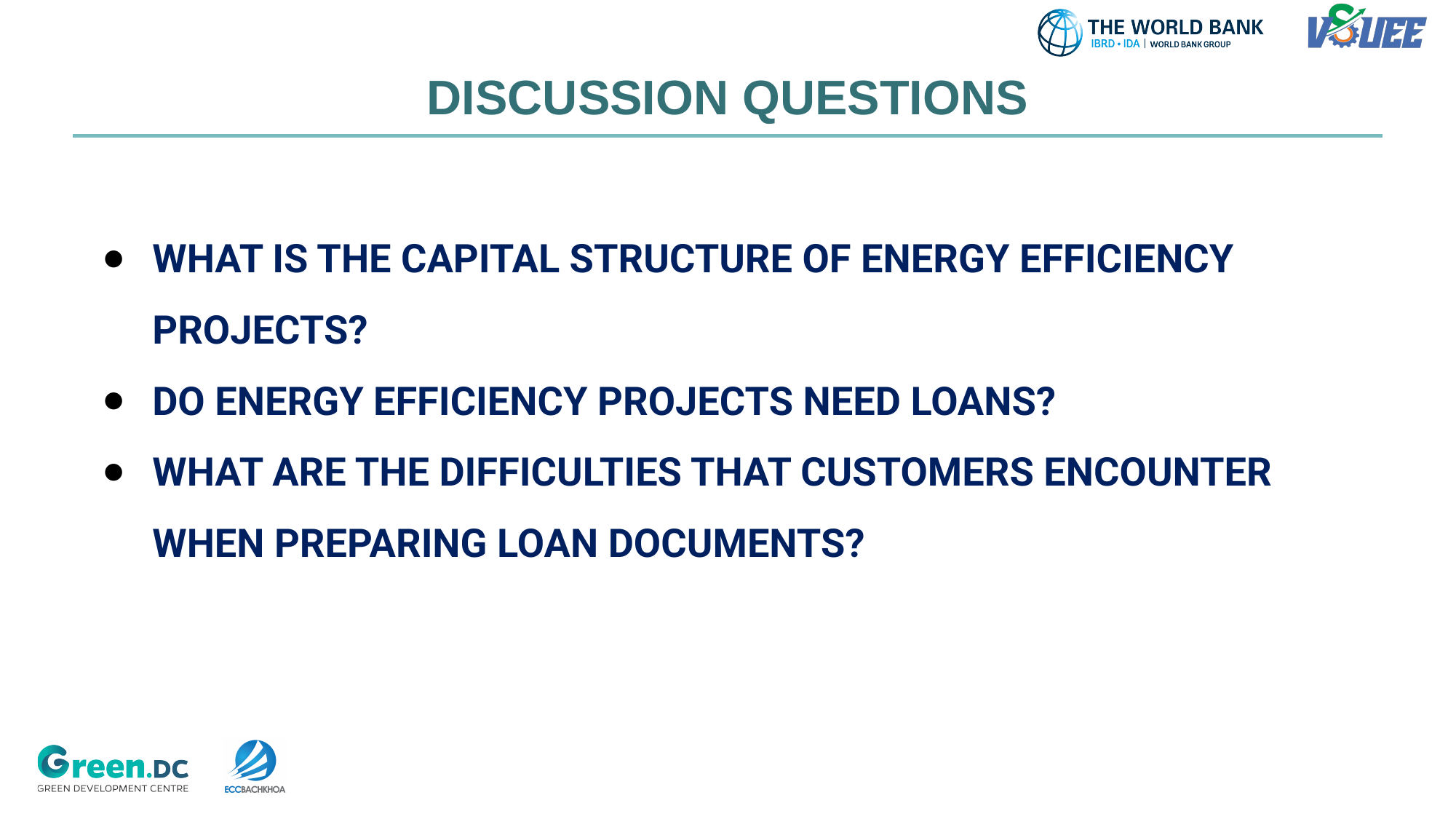

# DISCUSSION QUESTIONS
WHAT IS THE CAPITAL STRUCTURE OF ENERGY EFFICIENCY PROJECTS?
DO ENERGY EFFICIENCY PROJECTS NEED LOANS?
WHAT ARE THE DIFFICULTIES THAT CUSTOMERS ENCOUNTER WHEN PREPARING LOAN DOCUMENTS?